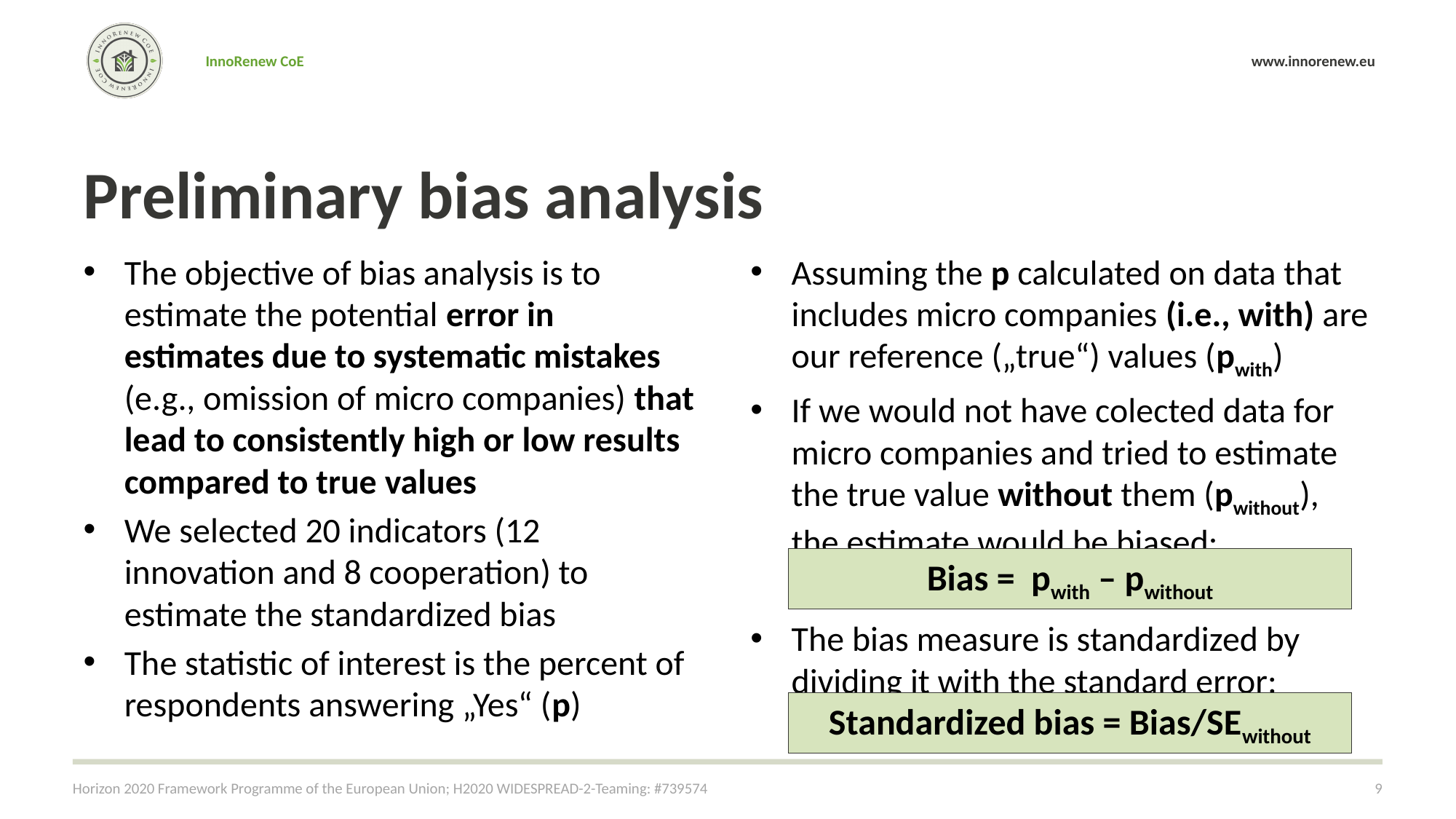

Preliminary bias analysis
The objective of bias analysis is to estimate the potential error in estimates due to systematic mistakes (e.g., omission of micro companies) that lead to consistently high or low results compared to true values
We selected 20 indicators (12 innovation and 8 cooperation) to estimate the standardized bias
The statistic of interest is the percent of respondents answering „Yes“ (p)
Assuming the p calculated on data that includes micro companies (i.e., with) are our reference („true“) values (pwith)
If we would not have colected data for micro companies and tried to estimate the true value without them (pwithout), the estimate would be biased:

The bias measure is standardized by dividing it with the standard error:

Bias =  pwith – pwithout
Standardized bias = Bias/SEwithout
Horizon 2020 Framework Programme of the European Union; H2020 WIDESPREAD-2-Teaming: #739574
9